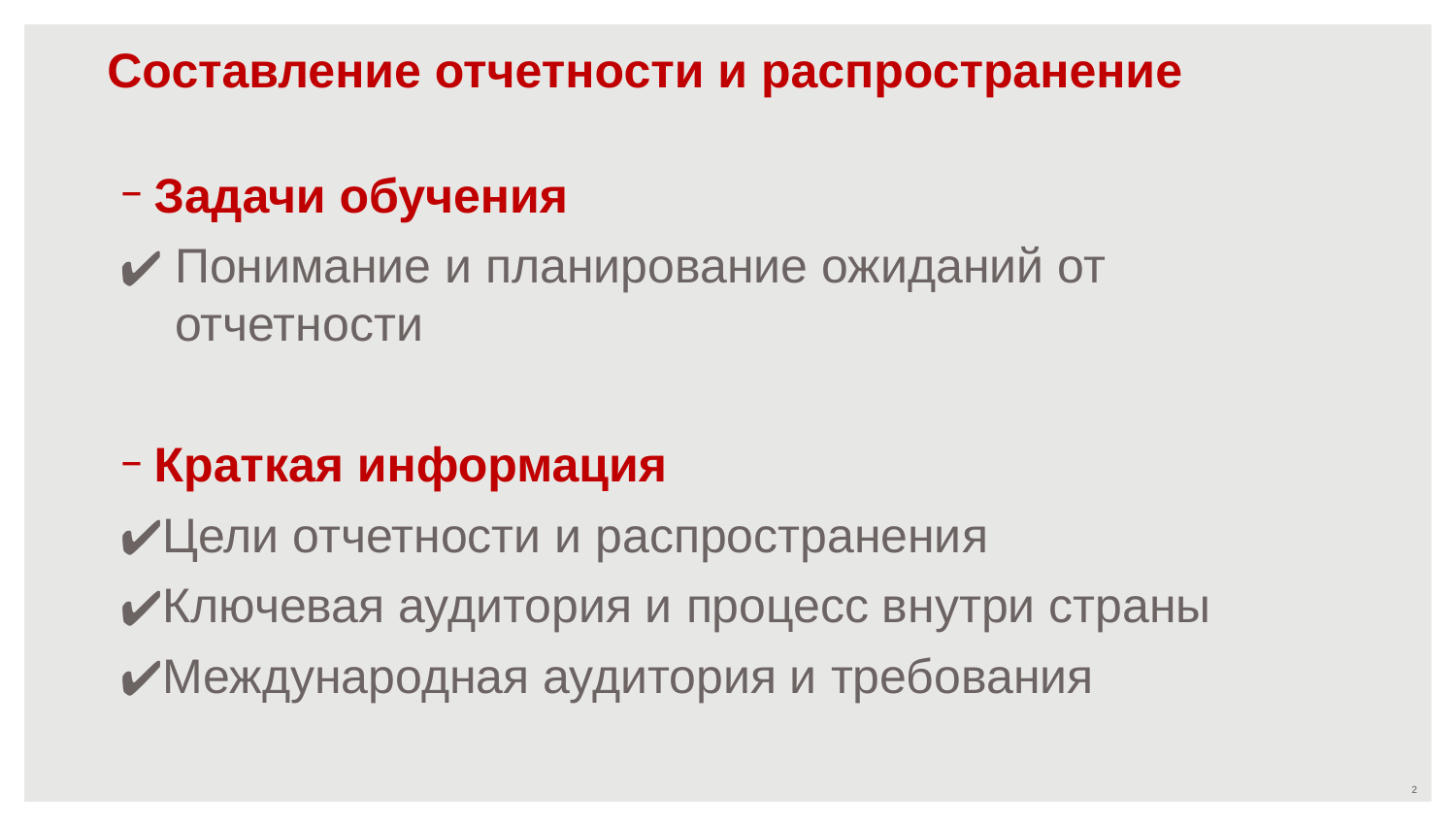

# Составление отчетности и распространение
Задачи обучения
Понимание и планирование ожиданий от отчетности

Краткая информация
Цели отчетности и распространения
Ключевая аудитория и процесс внутри страны
Международная аудитория и требования
2